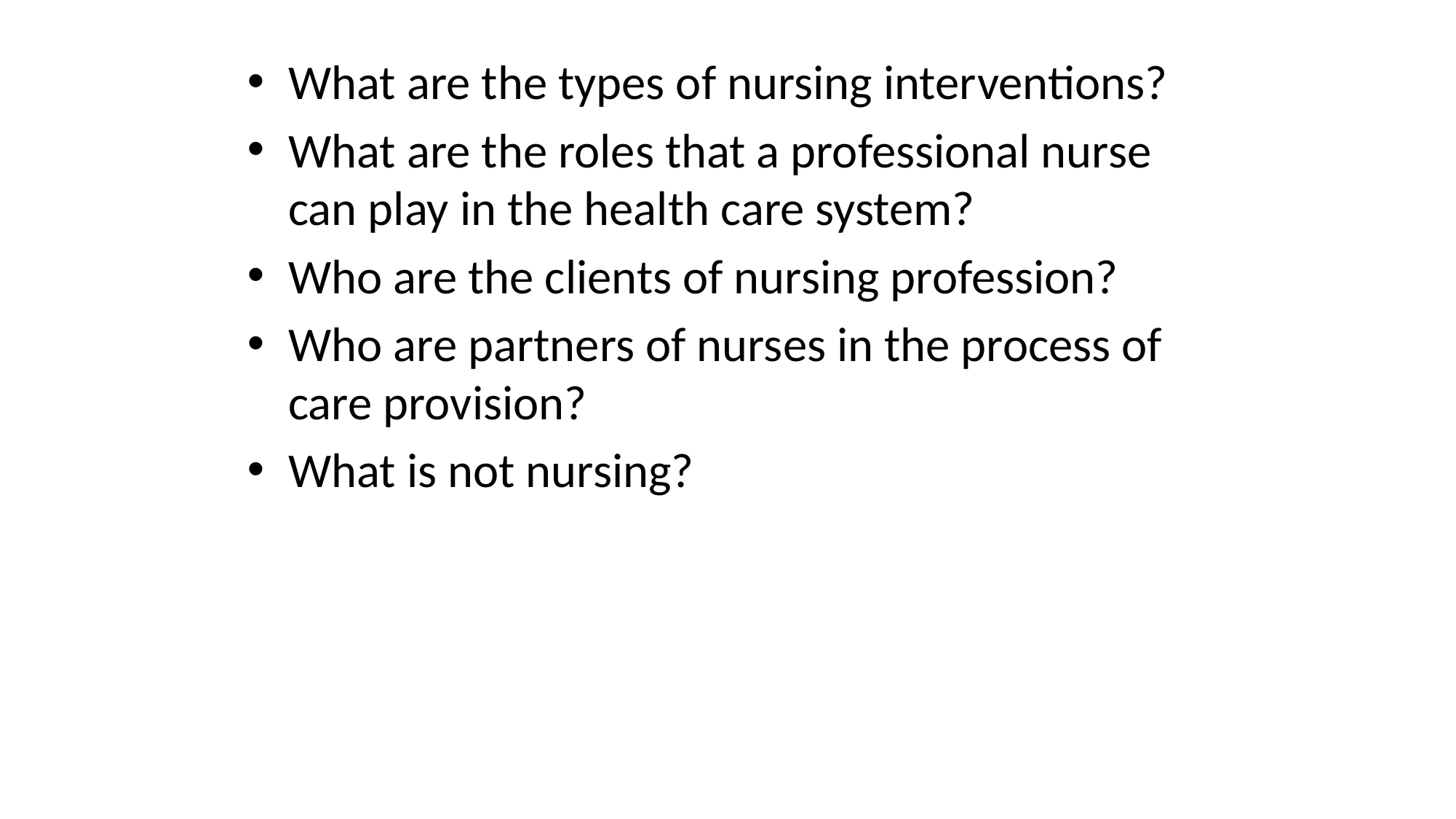

What are the types of nursing interventions?
What are the roles that a professional nurse can play in the health care system?
Who are the clients of nursing profession?
Who are partners of nurses in the process of care provision?
What is not nursing?